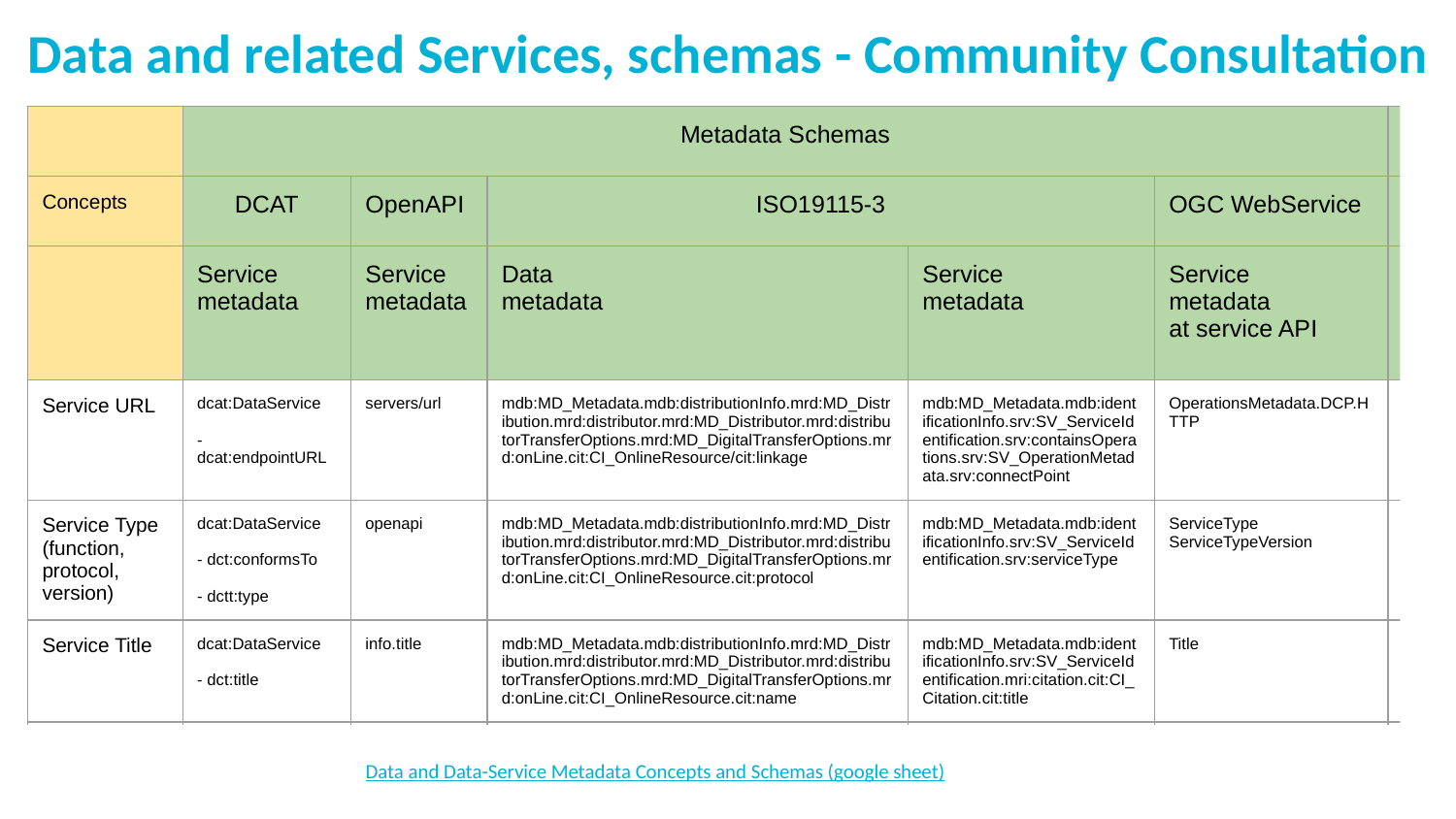

# Data and related Services, schemas - Community Consultation

|  | Metadata Schemas |  |  |  |  |  |
| --- | --- | --- | --- | --- | --- | --- |
| Concepts | DCAT | OpenAPI | ISO19115-3 |  | OGC WebService |  |
|  | Service metadata | Service metadata | Data metadata | Service metadata | Service metadata at service API |  |
| Service URL | dcat:DataService - dcat:endpointURL | servers/url | mdb:MD\_Metadata.mdb:distributionInfo.mrd:MD\_Distribution.mrd:distributor.mrd:MD\_Distributor.mrd:distributorTransferOptions.mrd:MD\_DigitalTransferOptions.mrd:onLine.cit:CI\_OnlineResource/cit:linkage | mdb:MD\_Metadata.mdb:identificationInfo.srv:SV\_ServiceIdentification.srv:containsOperations.srv:SV\_OperationMetadata.srv:connectPoint | OperationsMetadata.DCP.HTTP |  |
| Service Type (function, protocol, version) | dcat:DataService - dct:conformsTo - dctt:type | openapi | mdb:MD\_Metadata.mdb:distributionInfo.mrd:MD\_Distribution.mrd:distributor.mrd:MD\_Distributor.mrd:distributorTransferOptions.mrd:MD\_DigitalTransferOptions.mrd:onLine.cit:CI\_OnlineResource.cit:protocol | mdb:MD\_Metadata.mdb:identificationInfo.srv:SV\_ServiceIdentification.srv:serviceType | ServiceType ServiceTypeVersion |  |
| Service Title | dcat:DataService - dct:title | info.title | mdb:MD\_Metadata.mdb:distributionInfo.mrd:MD\_Distribution.mrd:distributor.mrd:MD\_Distributor.mrd:distributorTransferOptions.mrd:MD\_DigitalTransferOptions.mrd:onLine.cit:CI\_OnlineResource.cit:name | mdb:MD\_Metadata.mdb:identificationInfo.srv:SV\_ServiceIdentification.mri:citation.cit:CI\_Citation.cit:title | Title |  |
|  |  |  |  |  |  |  |
Data and Data-Service Metadata Concepts and Schemas (google sheet)

Data and Data-Service Metadata Concepts and Schemas (google sheet)